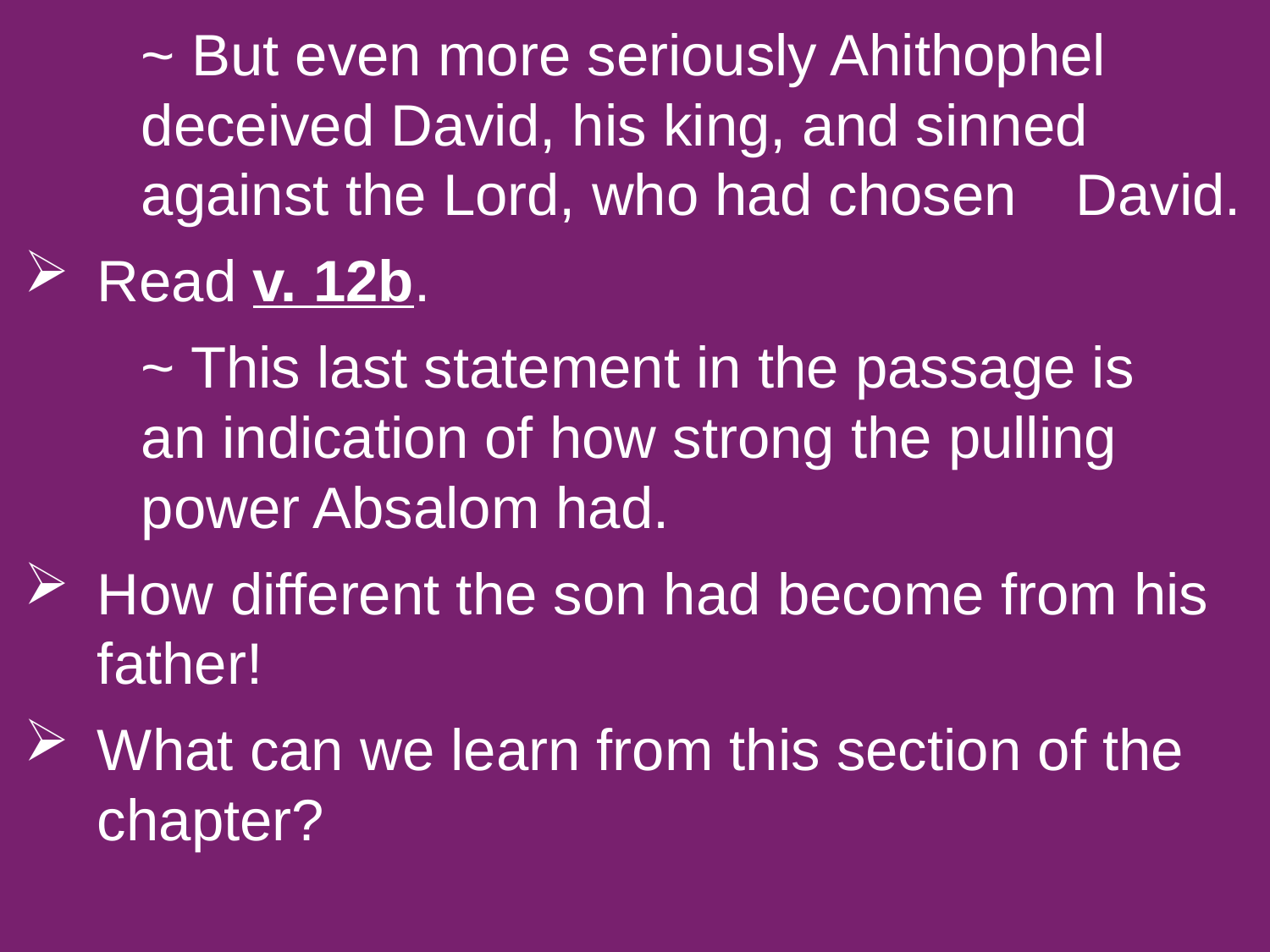

~ But even more seriously Ahithophel 				deceived David, his king, and sinned 				against the Lord, who had chosen 					David.
Read v. 12b.
		~ This last statement in the passage is 				an indication of how strong the pulling 				power Absalom had.
How different the son had become from his father!
What can we learn from this section of the chapter?